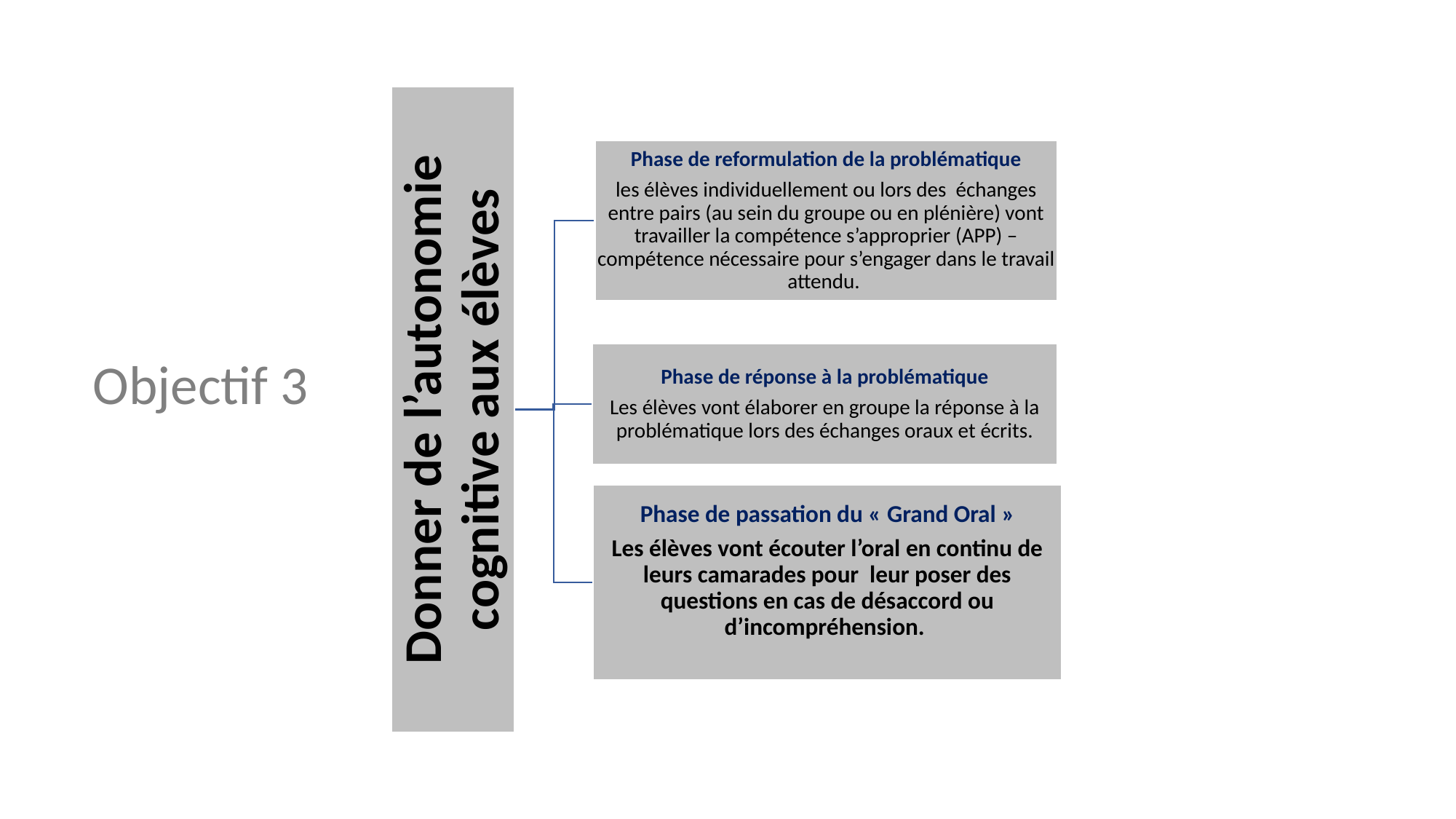

Donner de l’autonomie cognitive aux élèves
Phase de reformulation de la problématique
les élèves individuellement ou lors des  échanges entre pairs (au sein du groupe ou en plénière) vont travailler la compétence s’approprier (APP) – compétence nécessaire pour s’engager dans le travail attendu.
Phase de réponse à la problématique
Les élèves vont élaborer en groupe la réponse à la problématique lors des échanges oraux et écrits.
Phase de passation du « Grand Oral »
Les élèves vont écouter l’oral en continu de leurs camarades pour  leur poser des questions en cas de désaccord ou d’incompréhension.

Objectif 3